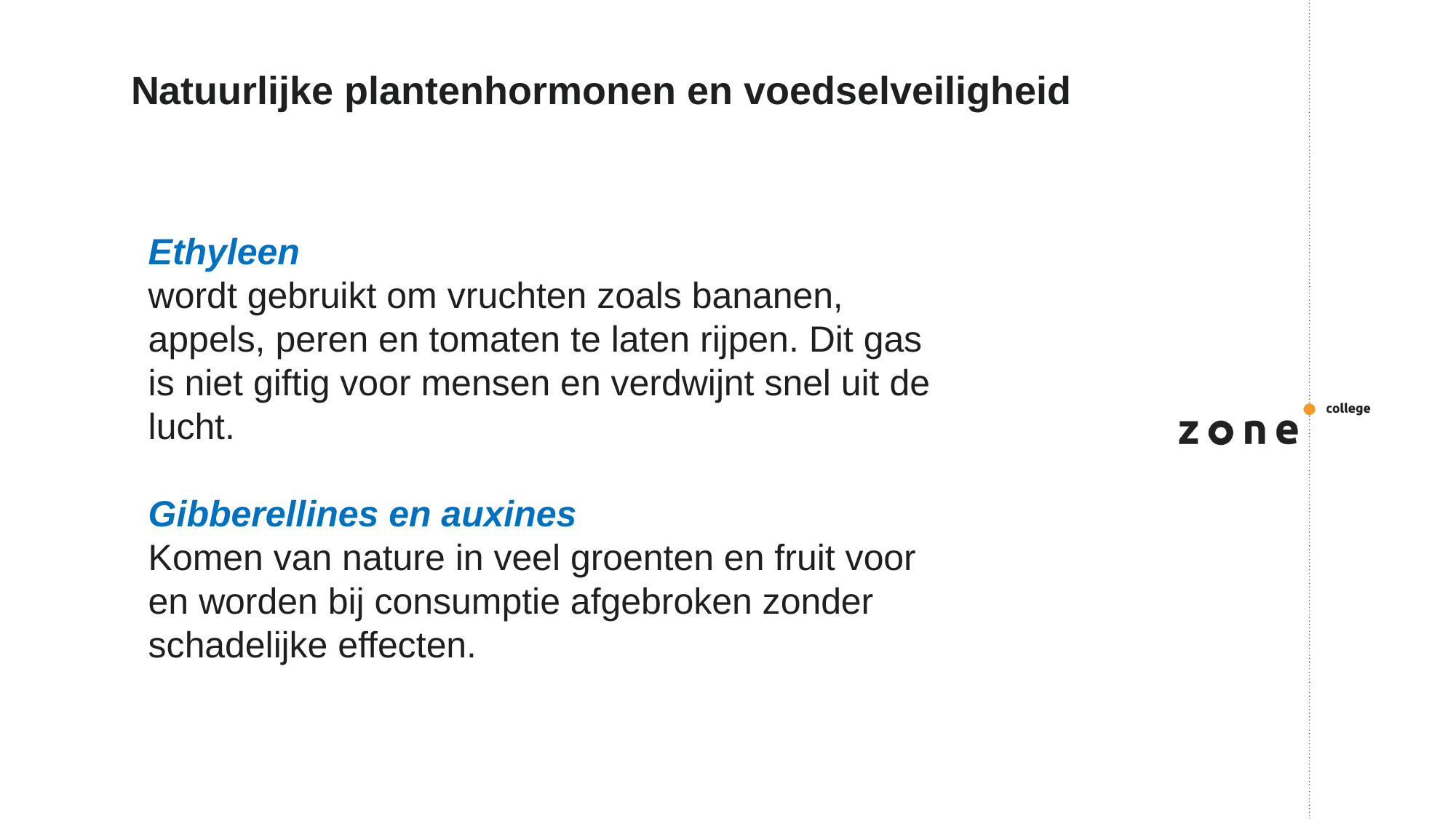

# Natuurlijke plantenhormonen en voedselveiligheid
Ethyleen
wordt gebruikt om vruchten zoals bananen, appels, peren en tomaten te laten rijpen. Dit gas is niet giftig voor mensen en verdwijnt snel uit de lucht.

Gibberellines en auxines
Komen van nature in veel groenten en fruit voor en worden bij consumptie afgebroken zonder schadelijke effecten.